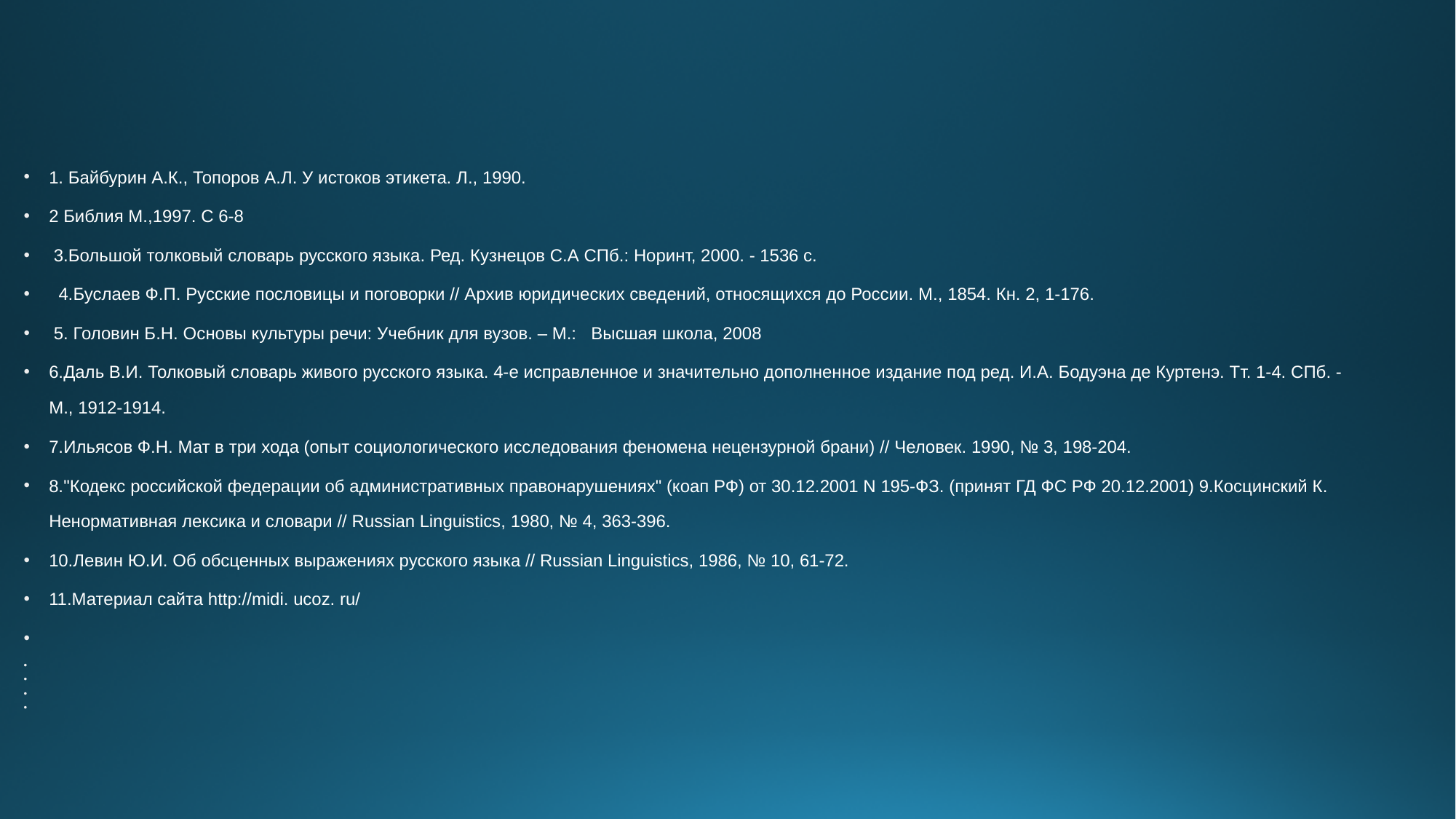

#

1. Байбурин А.К., Топоров А.Л. У истоков этикета. Л., 1990.
2 Библия М.,1997. С 6-8
 3.Большой толковый словарь русского языка. Ред. Кузнецов С.А СПб.: Норинт, 2000. - 1536 с.
  4.Буслаев Ф.П. Русские пословицы и поговорки // Архив юридических сведений, относящихся до России. М., 1854. Кн. 2, 1-176.
 5. Головин Б.Н. Основы культуры речи: Учебник для вузов. – М.:   Высшая школа, 2008
6.Даль В.И. Толковый словарь живого русского языка. 4-е исправленное и значительно дополненное издание под ред. И.А. Бодуэна де Куртенэ. Тт. 1-4. СПб. - М., 1912-1914.
7.Ильясов Ф.Н. Мат в три хода (опыт социологического исследования феномена нецензурной брани) // Человек. 1990, № 3, 198-204.
8."Кодекс российской федерации об административных правонарушениях" (коап РФ) от 30.12.2001 N 195-ФЗ. (принят ГД ФС РФ 20.12.2001) 9.Косцинский К. Ненормативная лексика и словари // Russian Linguistics, 1980, № 4, 363-396.
10.Левин Ю.И. Об обсценных выражениях русского языка // Russian Linguistics, 1986, № 10, 61-72.
11.Материал сайта http://midi. ucoz. ru/